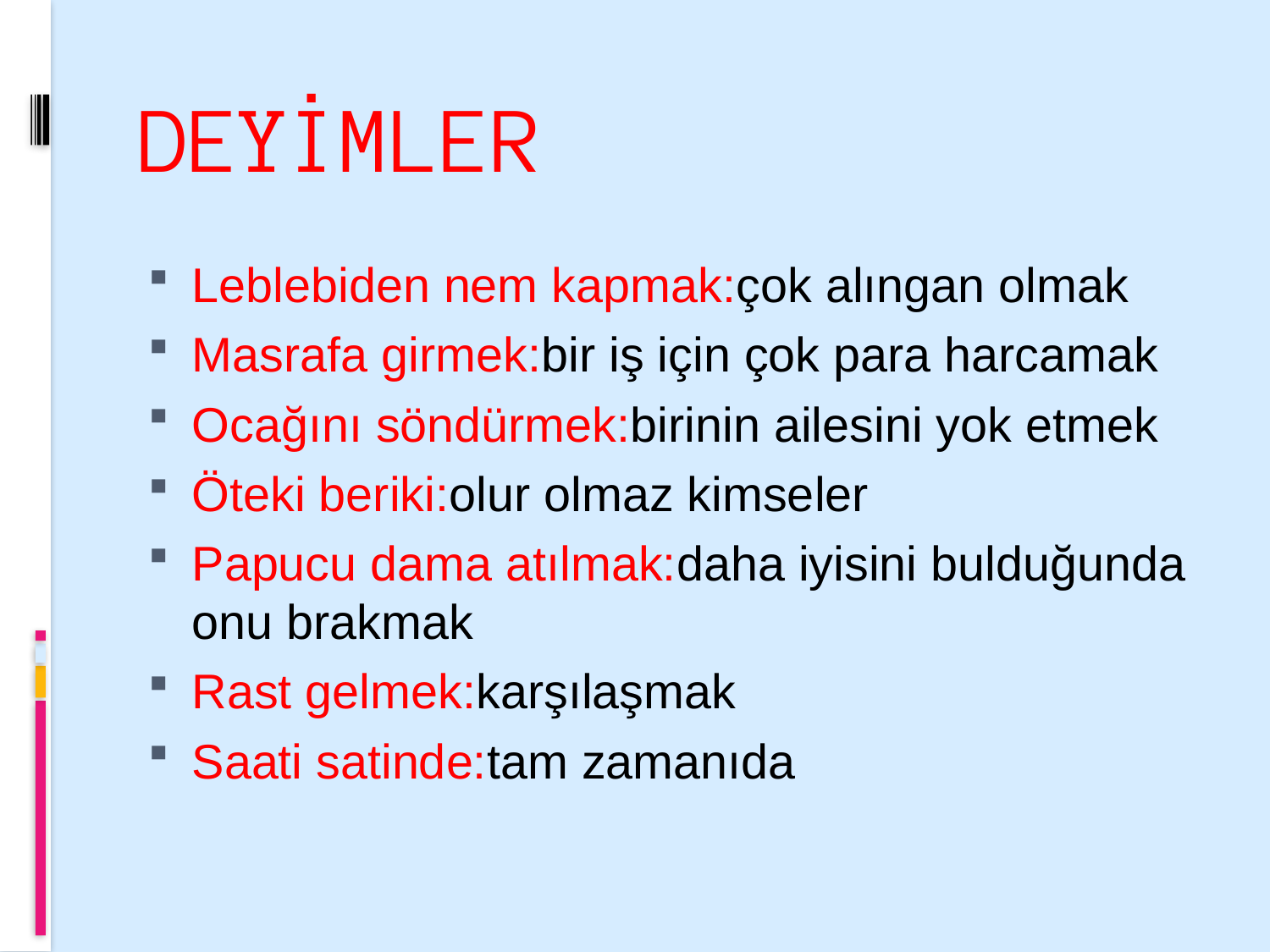

# DEYİMLER
Leblebiden nem kapmak:çok alıngan olmak
Masrafa girmek:bir iş için çok para harcamak
Ocağını söndürmek:birinin ailesini yok etmek
Öteki beriki:olur olmaz kimseler
Papucu dama atılmak:daha iyisini bulduğunda onu brakmak
Rast gelmek:karşılaşmak
Saati satinde:tam zamanıda